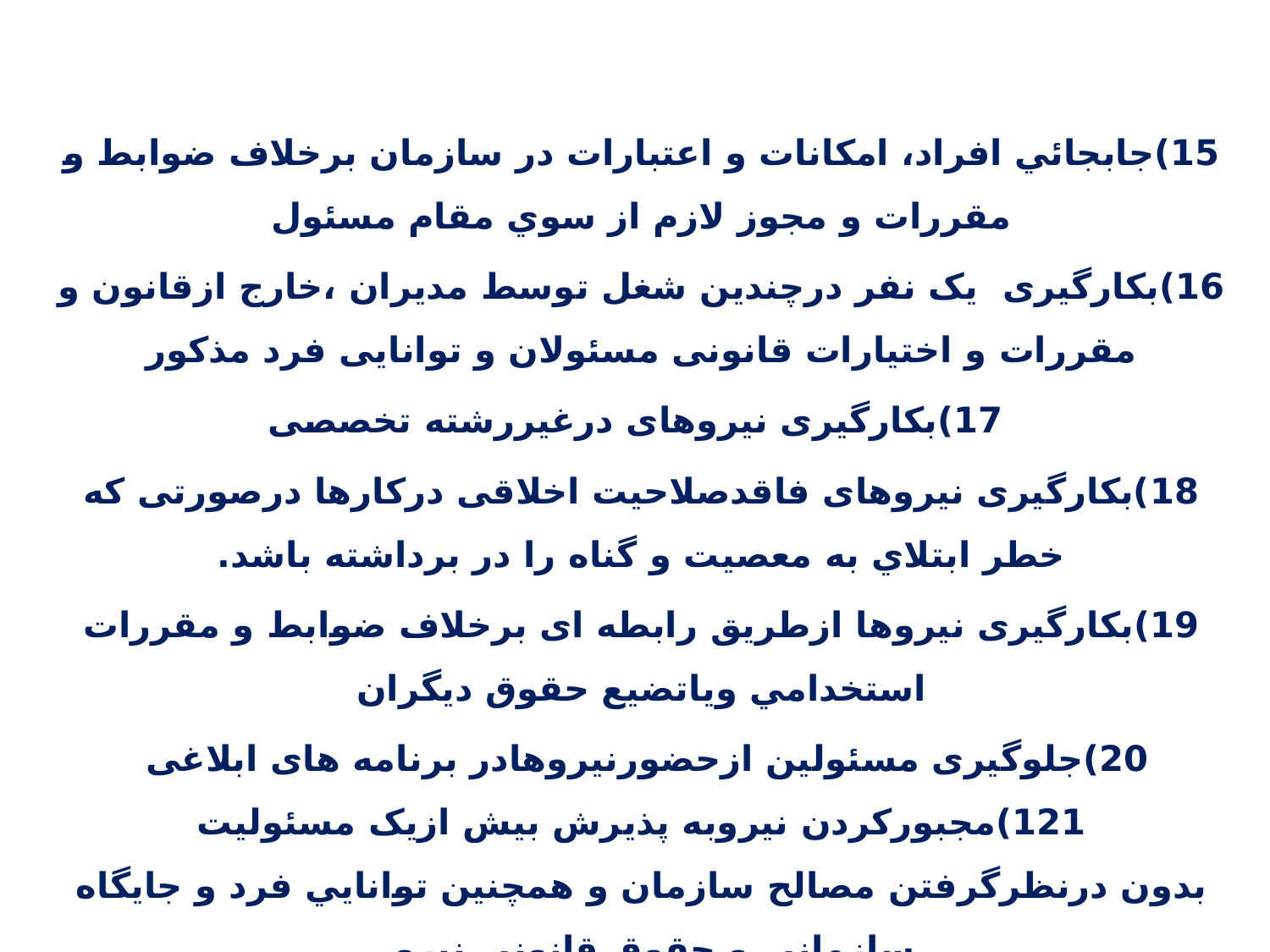

15)جابجائي افراد، امكانات و اعتبارات در سازمان برخلاف ضوابط و مقررات و مجوز لازم از سوي مقام مسئول
16)بکارگیری  یک نفر درچندین شغل توسط مدیران ،خارج ازقانون و مقررات و اختيارات قانونى مسئولان و توانايى فرد مذكور
 17)بکارگیری نیروهای درغیررشته تخصصی
18)بکارگیری نیروهای فاقدصلاحیت اخلاقی درکارها درصورتی كه خطر ابتلاي به معصيت و گناه را در برداشته باشد.
19)بکارگیری نیروها ازطریق رابطه ای برخلاف ضوابط و مقررات استخدامي ویاتضیع حقوق دیگران
20)جلوگیری مسئولین ازحضورنیروهادر برنامه های ابلاغی
121)مجبورکردن نیروبه پذیرش بیش ازیک مسئولیت
بدون درنظرگرفتن مصالح سازمان و همچنين توانايي فرد و جايگاه سازماني و حقوق قانوني نيرو .